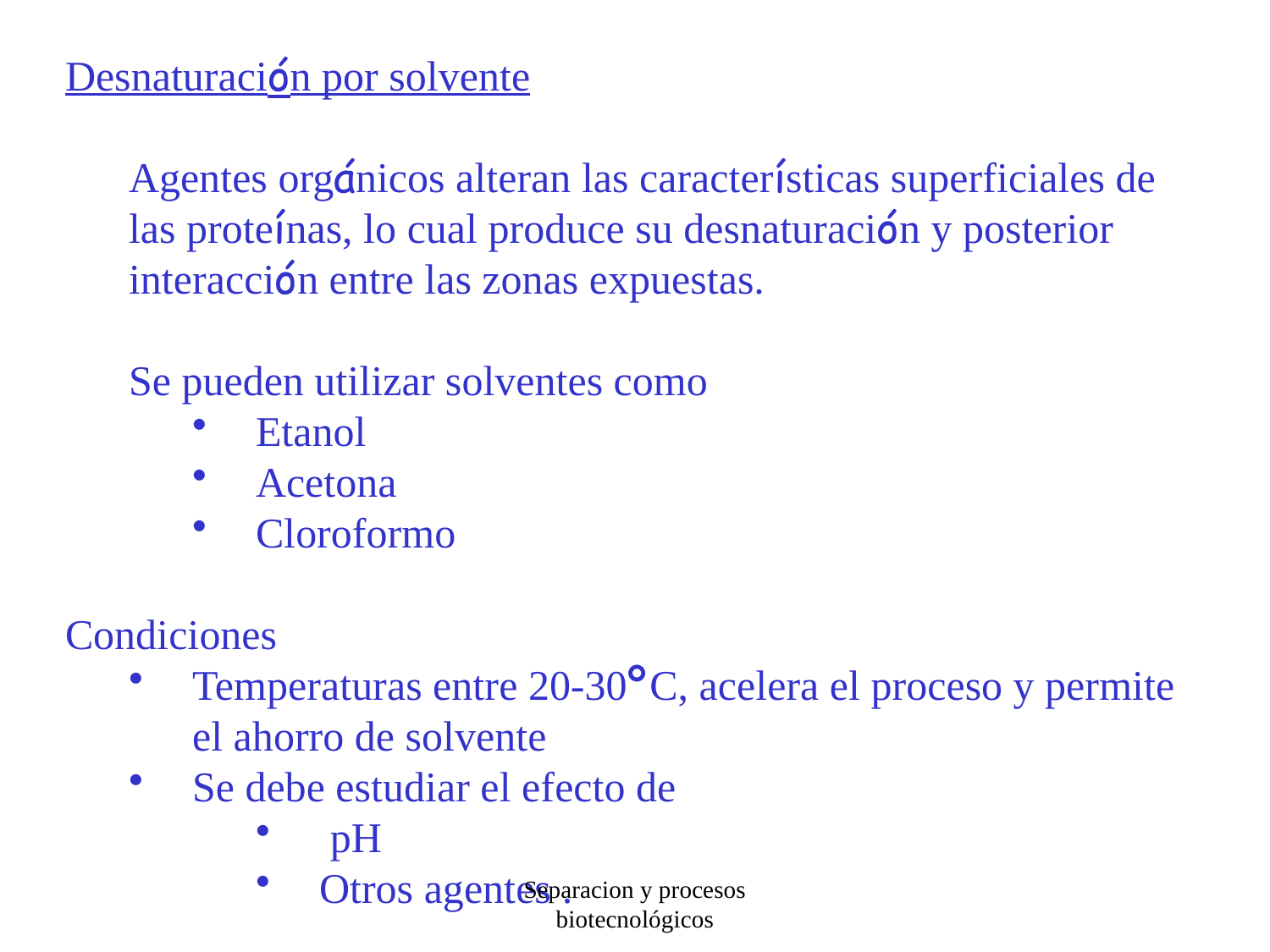

Desnaturación por solvente

	Agentes orgánicos alteran las características superficiales de las proteínas, lo cual produce su desnaturación y posterior interacción entre las zonas expuestas.

	Se pueden utilizar solventes como
Etanol
Acetona
Cloroformo

Condiciones
Temperaturas entre 20-30ºC, acelera el proceso y permite el ahorro de solvente
Se debe estudiar el efecto de
 pH
Otros agentes .

Separacion y procesos biotecnológicos